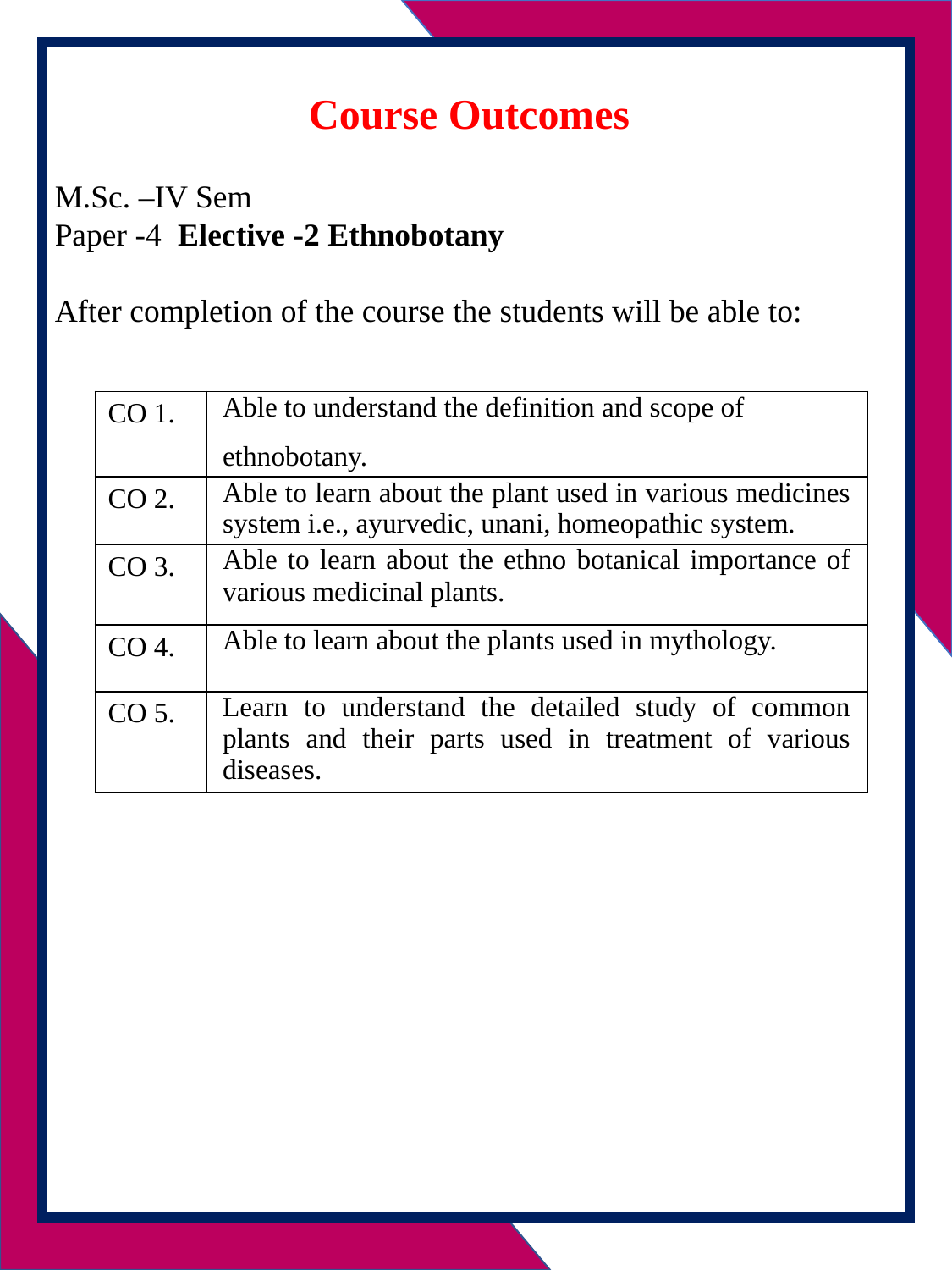

Course Outcomes

M.Sc. –IV Sem
Paper -4  Elective -2 Ethnobotany

After completion of the course the students will be able to:

| CO 1. | Able to understand the definition and scope of ethnobotany. |
| --- | --- |
| CO 2. | Able to learn about the plant used in various medicines system i.e., ayurvedic, unani, homeopathic system. |
| CO 3. | Able to learn about the ethno botanical importance of various medicinal plants. |
| CO 4. | Able to learn about the plants used in mythology. |
| CO 5. | Learn to understand the detailed study of common plants and their parts used in treatment of various diseases. |